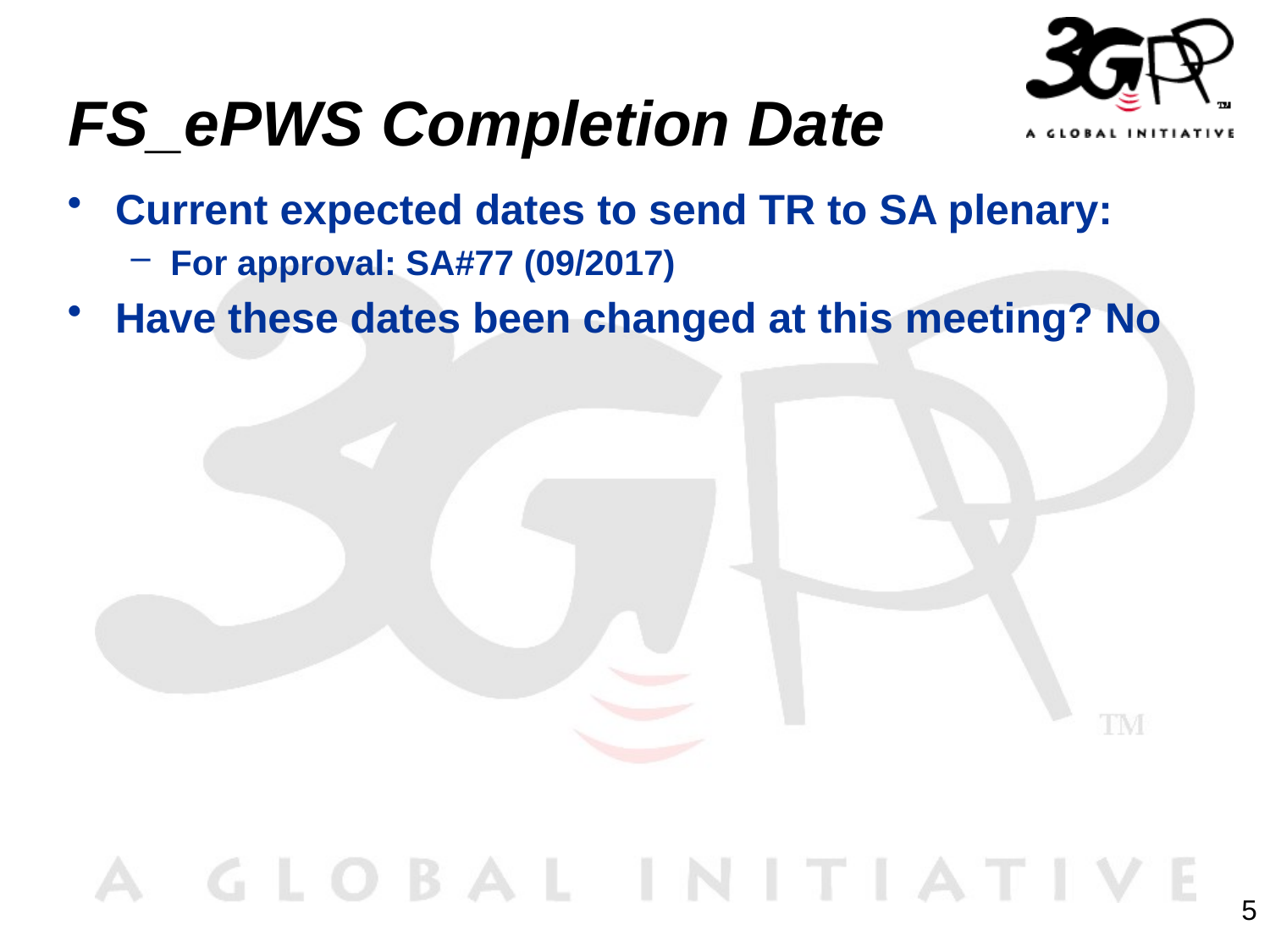

# FS_ePWS Completion Date
Current expected dates to send TR to SA plenary:
For approval: SA#77 (09/2017)
Have these dates been changed at this meeting? No

5